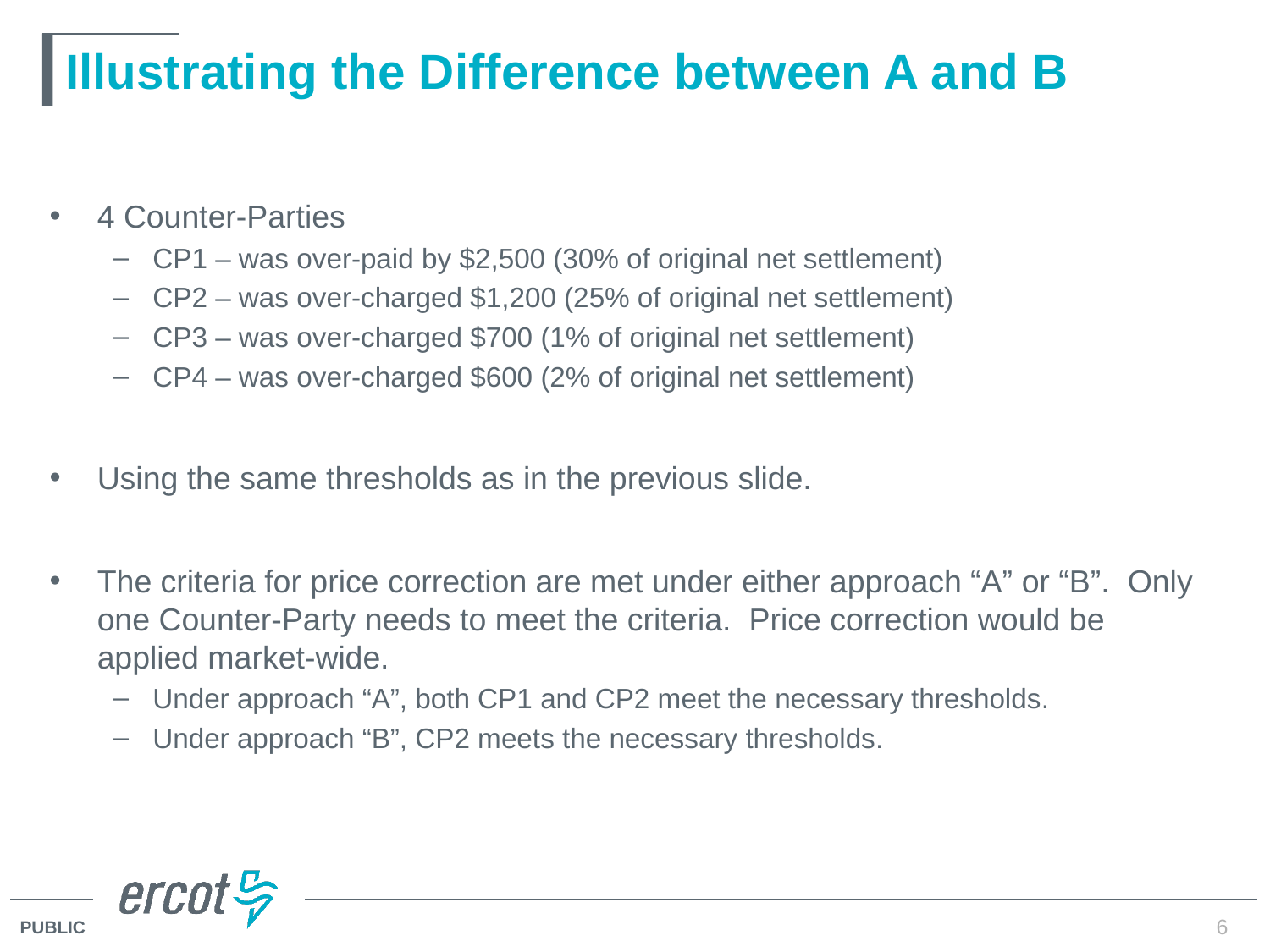

# Illustrating the Difference between A and B
4 Counter-Parties
CP1 – was over-paid by $2,500 (30% of original net settlement)
CP2 – was over-charged $1,200 (25% of original net settlement)
CP3 – was over-charged $700 (1% of original net settlement)
CP4 – was over-charged $600 (2% of original net settlement)

Using the same thresholds as in the previous slide.

The criteria for price correction are met under either approach “A” or “B”.  Only one Counter-Party needs to meet the criteria.  Price correction would be applied market-wide.
Under approach “A”, both CP1 and CP2 meet the necessary thresholds.
Under approach “B”, CP2 meets the necessary thresholds.

6